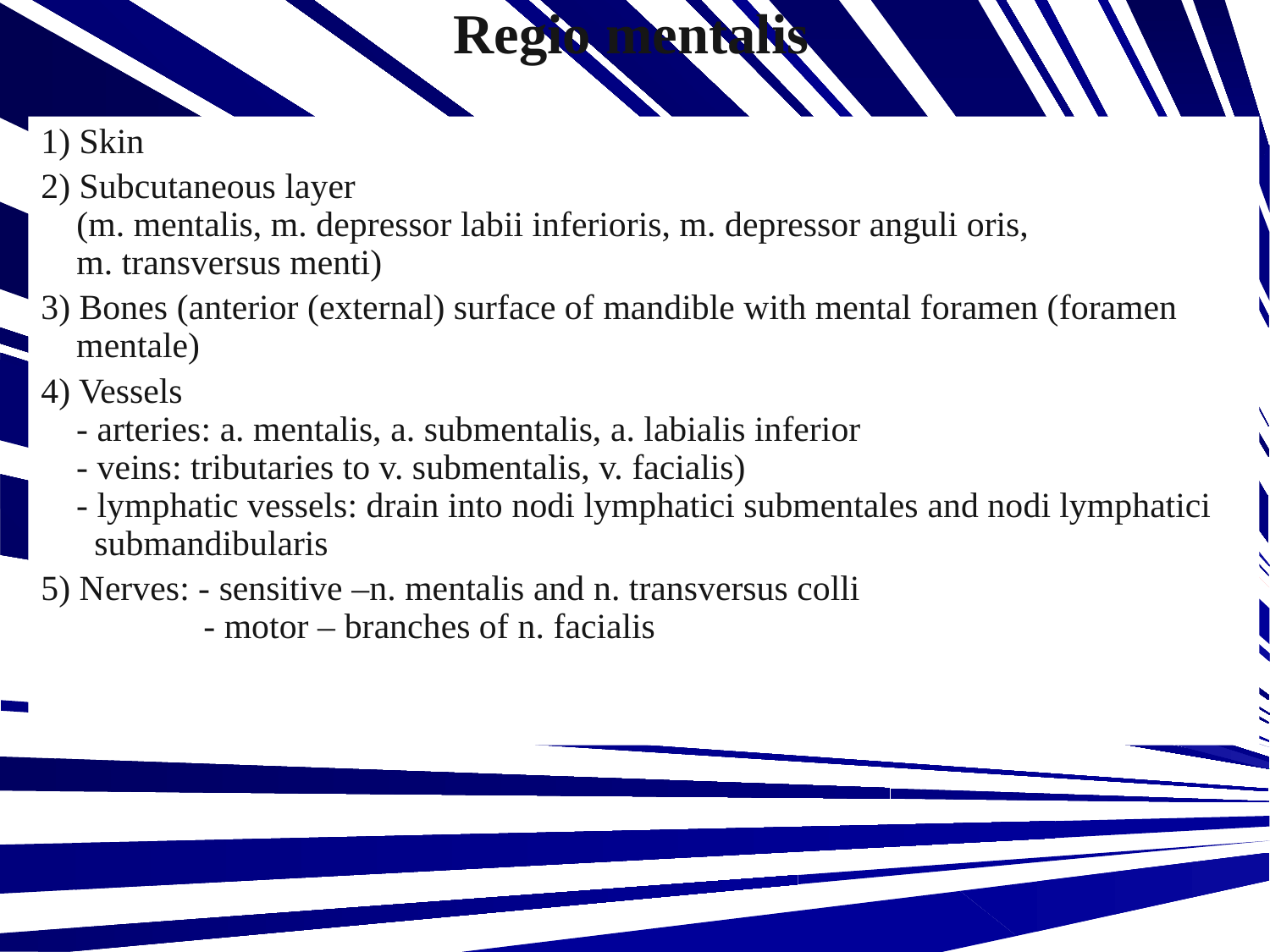

Regio mentalis
1) Skin
2) Subcutaneous layer
    (m. mentalis, m. depressor labii inferioris, m. depressor anguli oris,
    m. transversus menti)
3) Bones (anterior (external) surface of mandible with mental foramen (foramen
    mentale)
4) Vessels
    - arteries: a. mentalis, a. submentalis, a. labialis inferior
    - veins: tributaries to v. submentalis, v. facialis)
    - lymphatic vessels: drain into nodi lymphatici submentales and nodi lymphatici
      submandibularis
5) Nerves: - sensitive –n. mentalis and n. transversus colli
	    - motor – branches of n. facialis